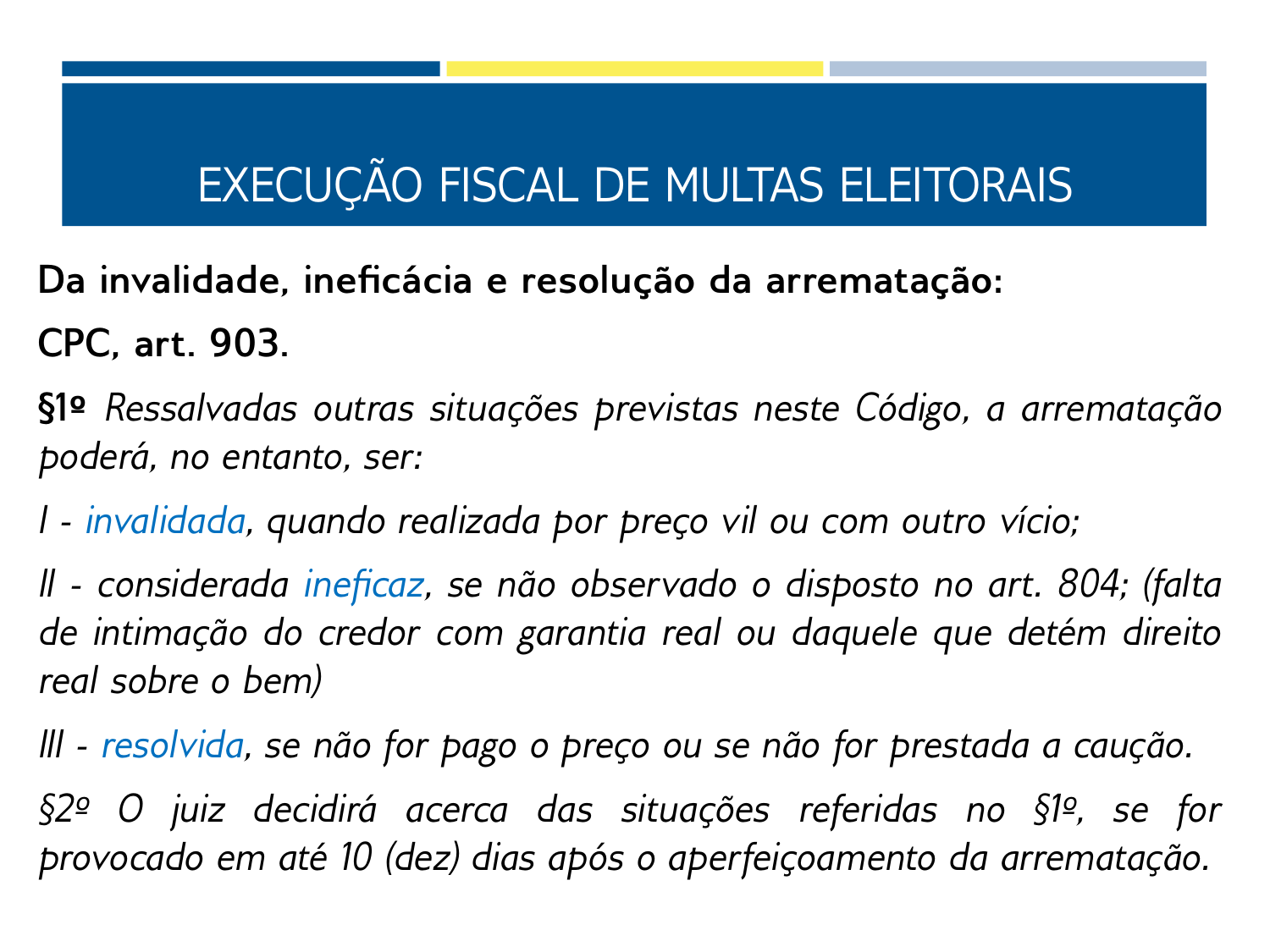

# EXECUÇÃO FISCAL DE MULTAS ELEITORAIS
Da invalidade, ineficácia e resolução da arrematação:
CPC, art. 903.
§1º Ressalvadas outras situações previstas neste Código, a arrematação poderá, no entanto, ser:
I - invalidada, quando realizada por preço vil ou com outro vício;
II - considerada ineficaz, se não observado o disposto no art. 804; (falta de intimação do credor com garantia real ou daquele que detém direito real sobre o bem)
III - resolvida, se não for pago o preço ou se não for prestada a caução.
§2º O juiz decidirá acerca das situações referidas no §1º, se for provocado em até 10 (dez) dias após o aperfeiçoamento da arrematação.